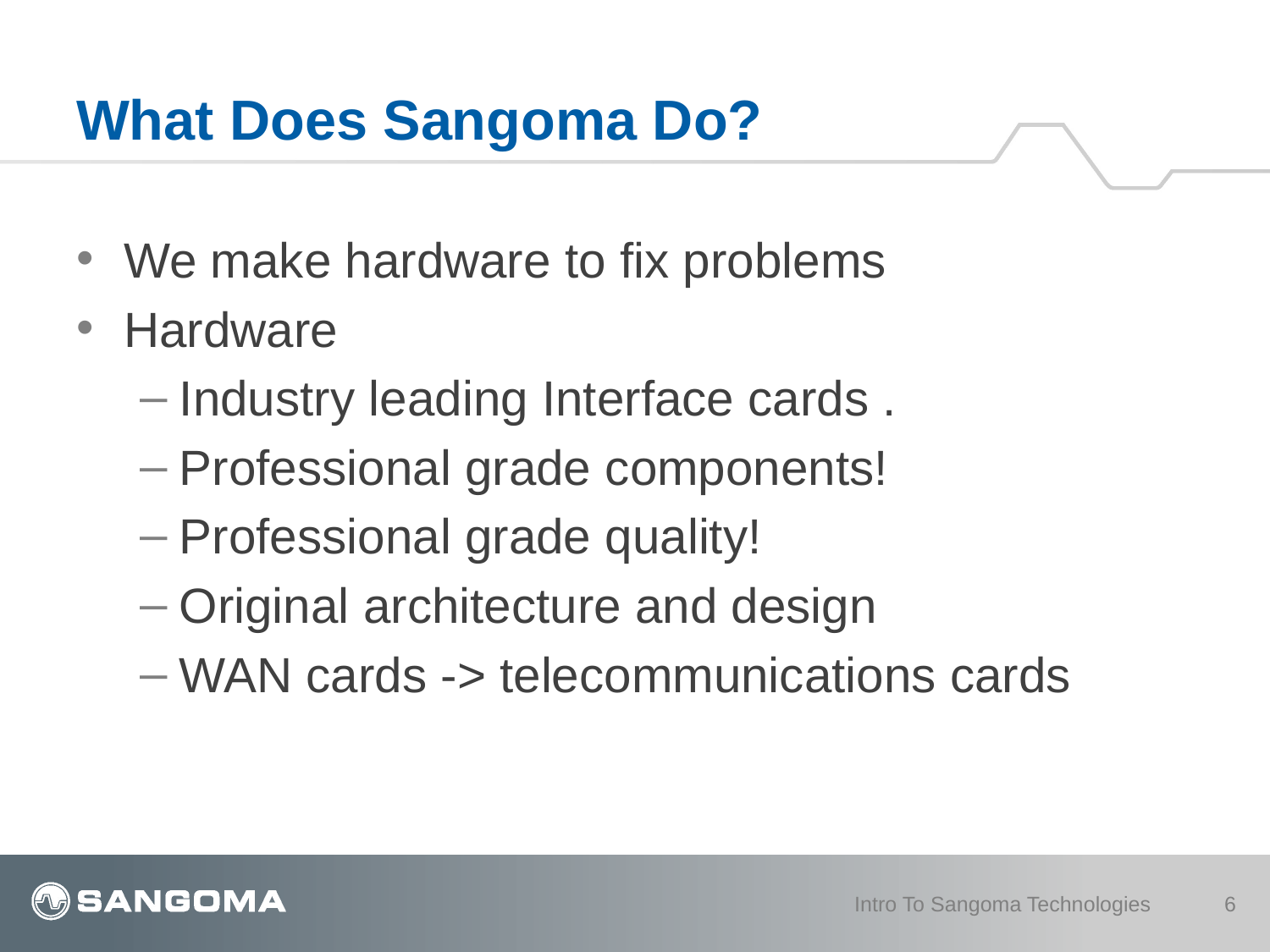

# What Does Sangoma Do?
We make hardware to fix problems
Hardware
Industry leading Interface cards .
Professional grade components!
Professional grade quality!
Original architecture and design
WAN cards -> telecommunications cards

Intro To Sangoma Technologies
6